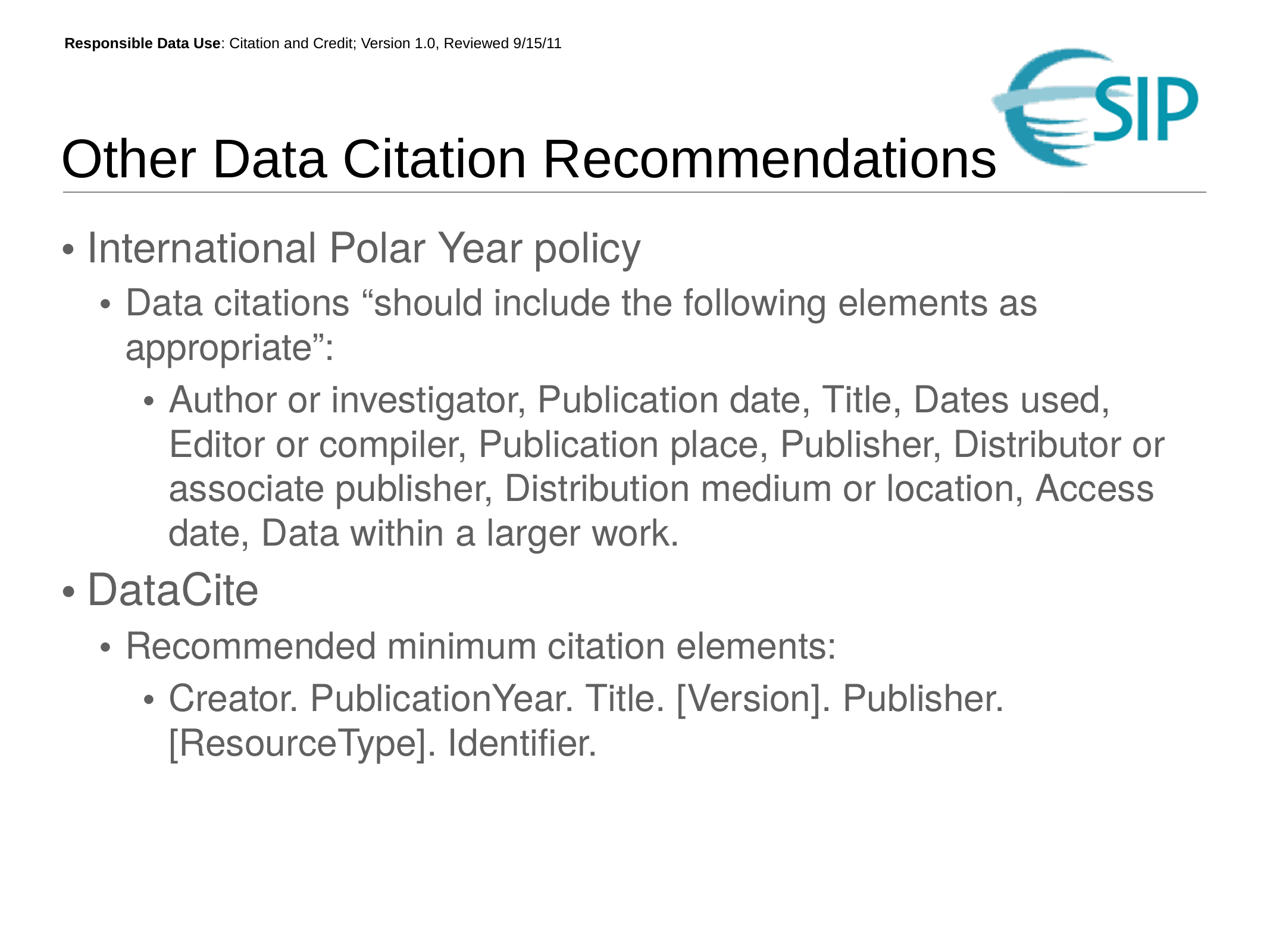

# Other Data Citation Recommendations
International Polar Year policy
Data citations “should include the following elements as appropriate”:
Author or investigator, Publication date, Title, Dates used, Editor or compiler, Publication place, Publisher, Distributor or associate publisher, Distribution medium or location, Access date, Data within a larger work.
DataCite
Recommended minimum citation elements:
Creator. PublicationYear. Title. [Version]. Publisher. [ResourceType]. Identifier.